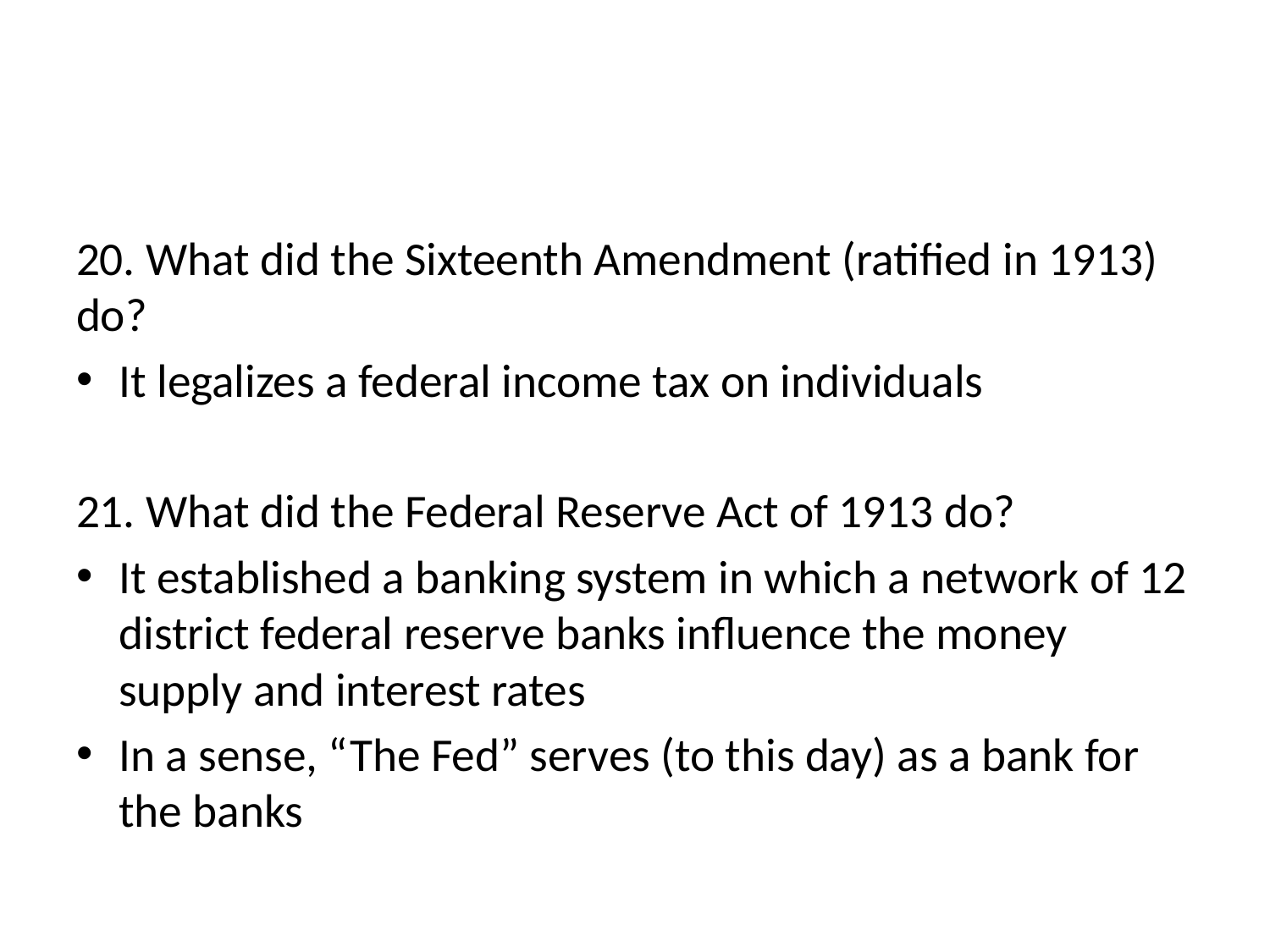

#
20. What did the Sixteenth Amendment (ratified in 1913) do?
It legalizes a federal income tax on individuals

21. What did the Federal Reserve Act of 1913 do?
It established a banking system in which a network of 12 district federal reserve banks influence the money supply and interest rates
In a sense, “The Fed” serves (to this day) as a bank for the banks